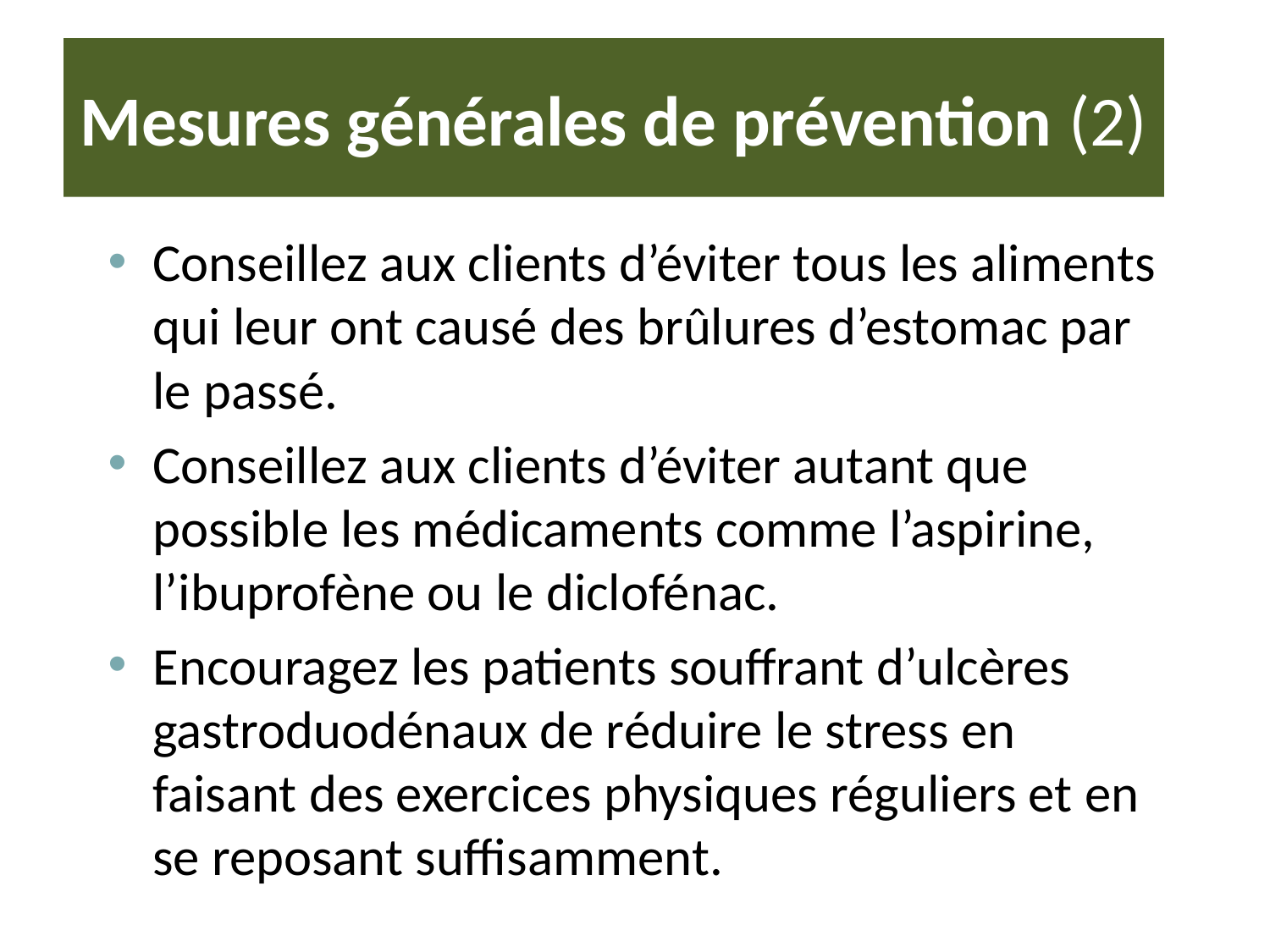

# Mesures générales de prévention (2)
Conseillez aux clients d’éviter tous les aliments qui leur ont causé des brûlures d’estomac par le passé.
Conseillez aux clients d’éviter autant que possible les médicaments comme l’aspirine, l’ibuprofène ou le diclofénac.
Encouragez les patients souffrant d’ulcères gastroduodénaux de réduire le stress en faisant des exercices physiques réguliers et en se reposant suffisamment.